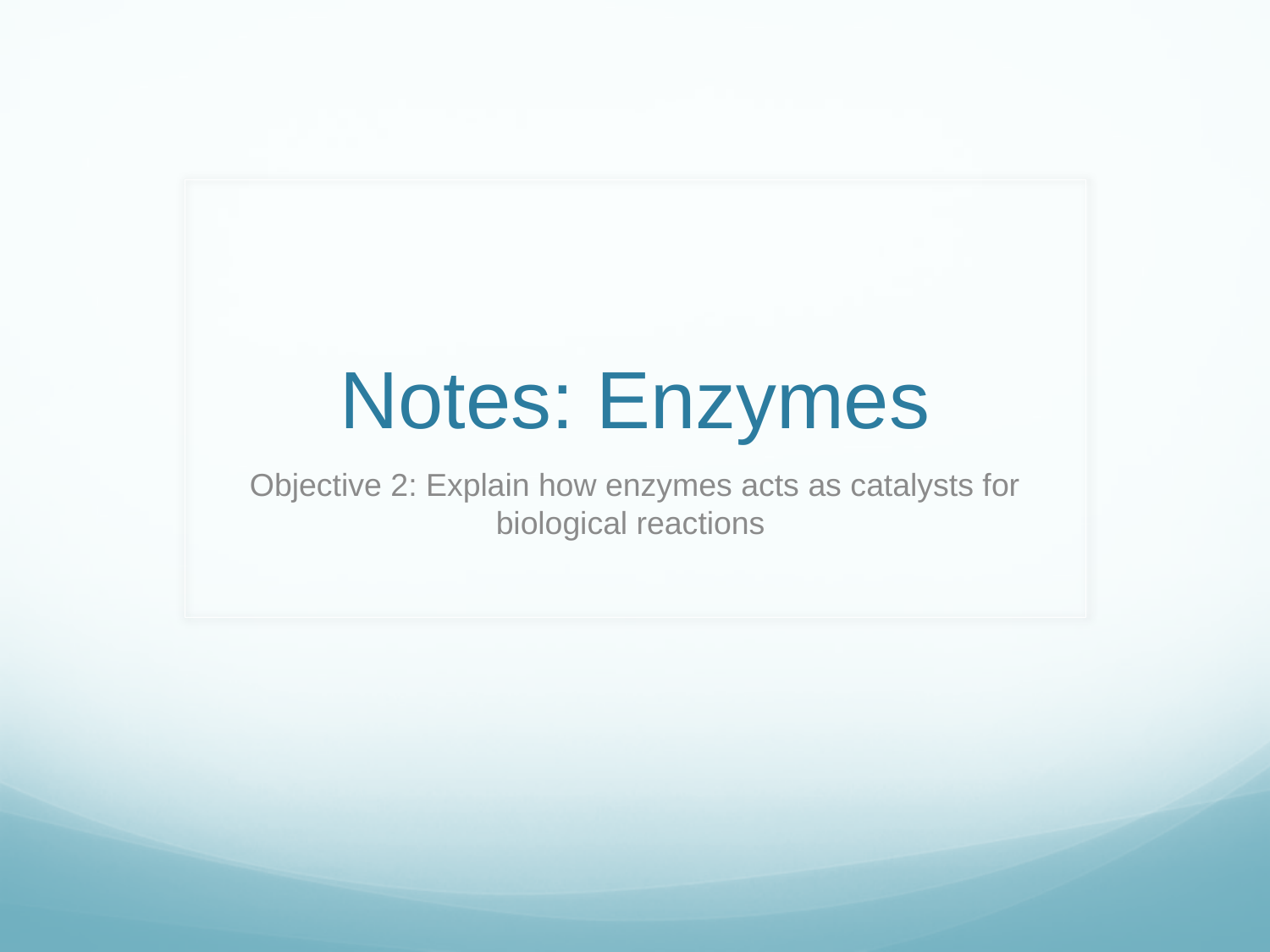

# Notes: Enzymes
Objective 2: Explain how enzymes acts as catalysts for biological reactions